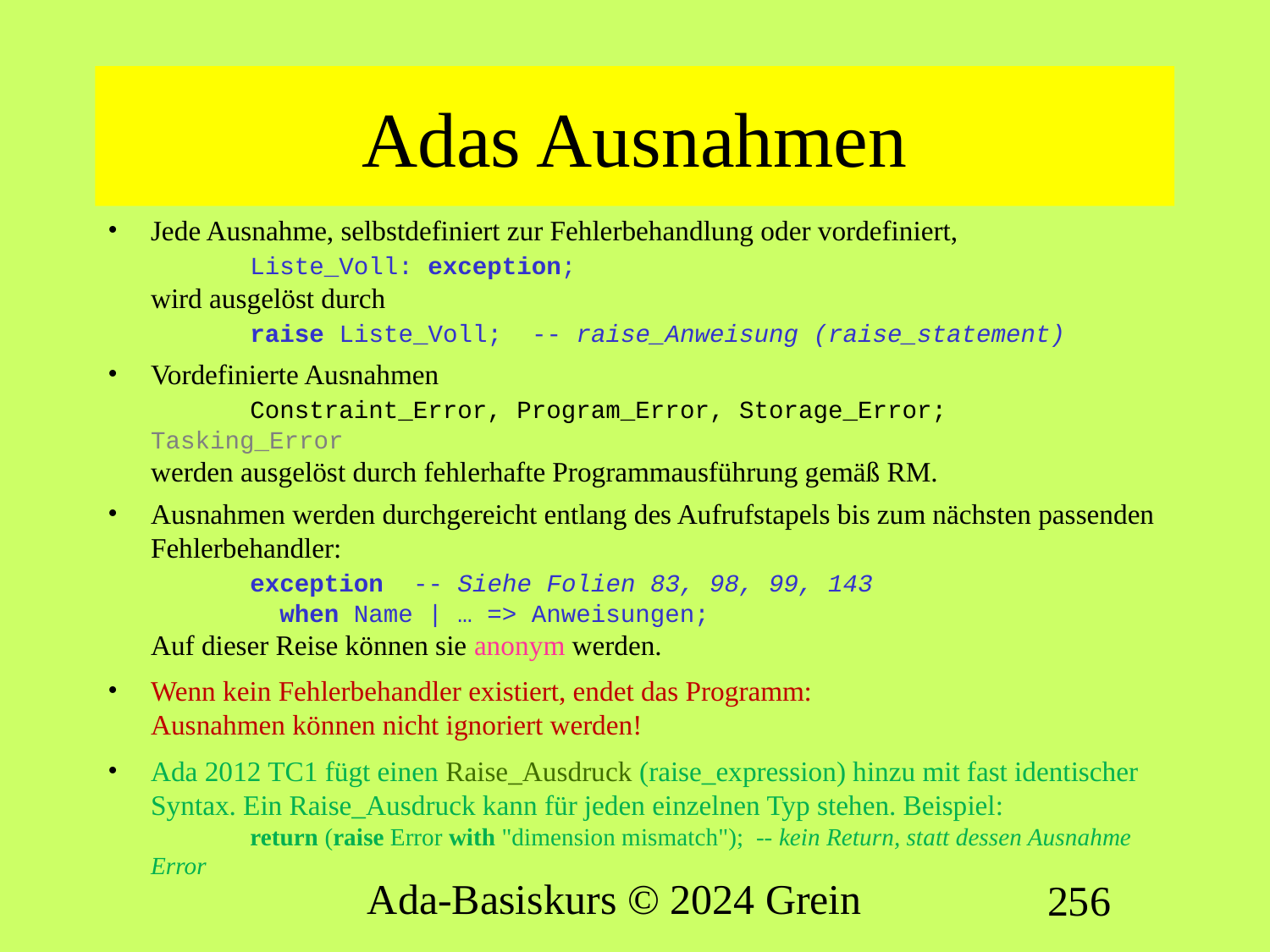

# Adas Ausnahmen
Jede Ausnahme, selbstdefiniert zur Fehlerbehandlung oder vordefiniert,
	Liste_Voll: exception;
wird ausgelöst durch
	raise Liste_Voll;  -- raise_Anweisung (raise_statement)
Vordefinierte Ausnahmen
	Constraint_Error, Program_Error, Storage_Error; 	Tasking_Error
werden ausgelöst durch fehlerhafte Programmausführung gemäß RM.
Ausnahmen werden durchgereicht entlang des Aufrufstapels bis zum nächsten passenden Fehlerbehandler:
	exception  -- Siehe Folien 83, 98, 99, 143
	  when Name | … => Anweisungen;
Auf dieser Reise können sie anonym werden.
Wenn kein Fehlerbehandler existiert, endet das Programm:
Ausnahmen können nicht ignoriert werden!
Ada 2012 TC1 fügt einen Raise_Ausdruck (raise_expression) hinzu mit fast identischer Syntax. Ein Raise_Ausdruck kann für jeden einzelnen Typ stehen. Beispiel:
	return (raise Error with "dimension mismatch");  -- kein Return, statt dessen Ausnahme Error
Ada-Basiskurs © 2024 Grein
256